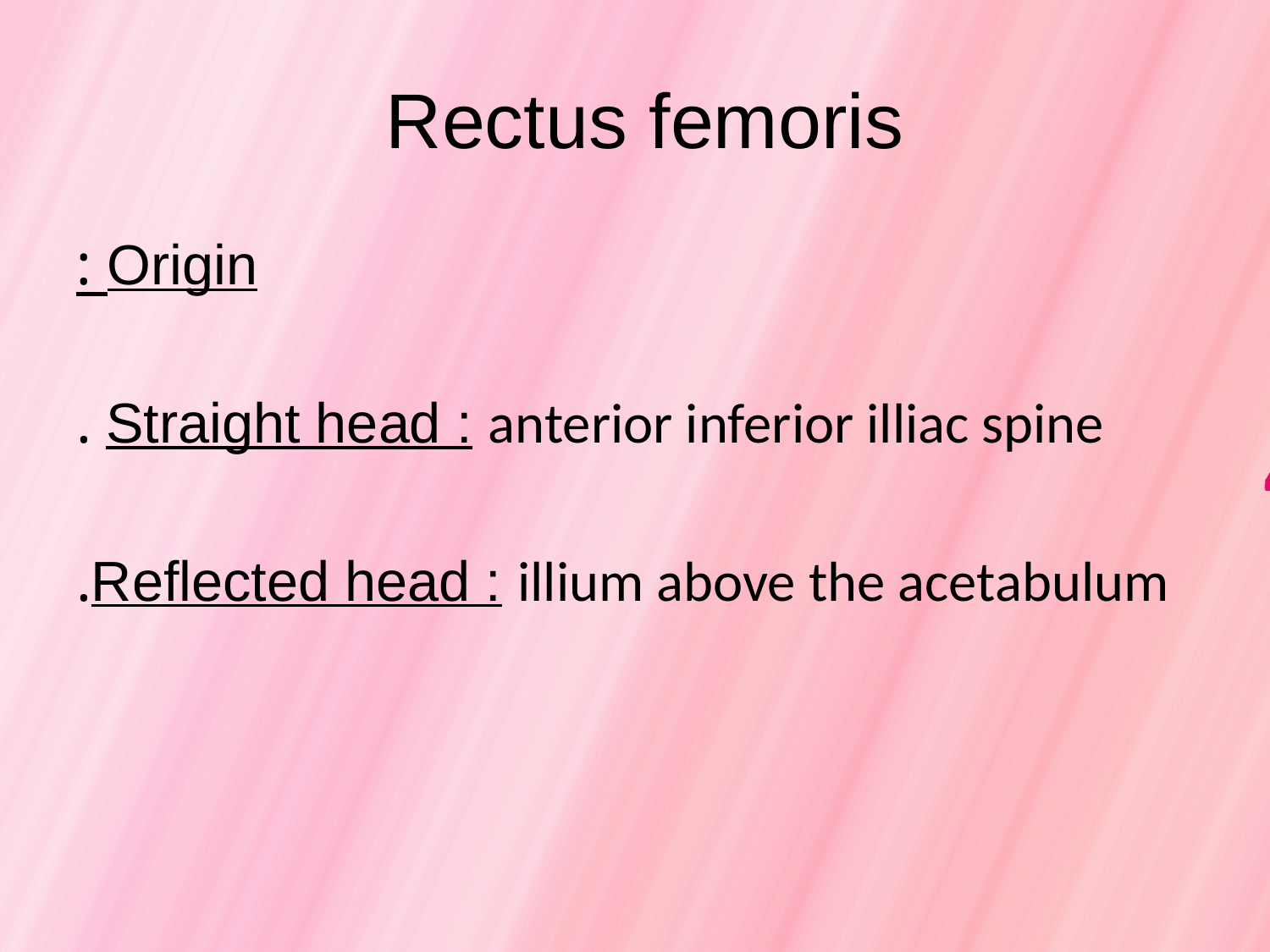

# Rectus femoris
Origin :

Straight head : anterior inferior illiac spine .

Reflected head : illium above the acetabulum.